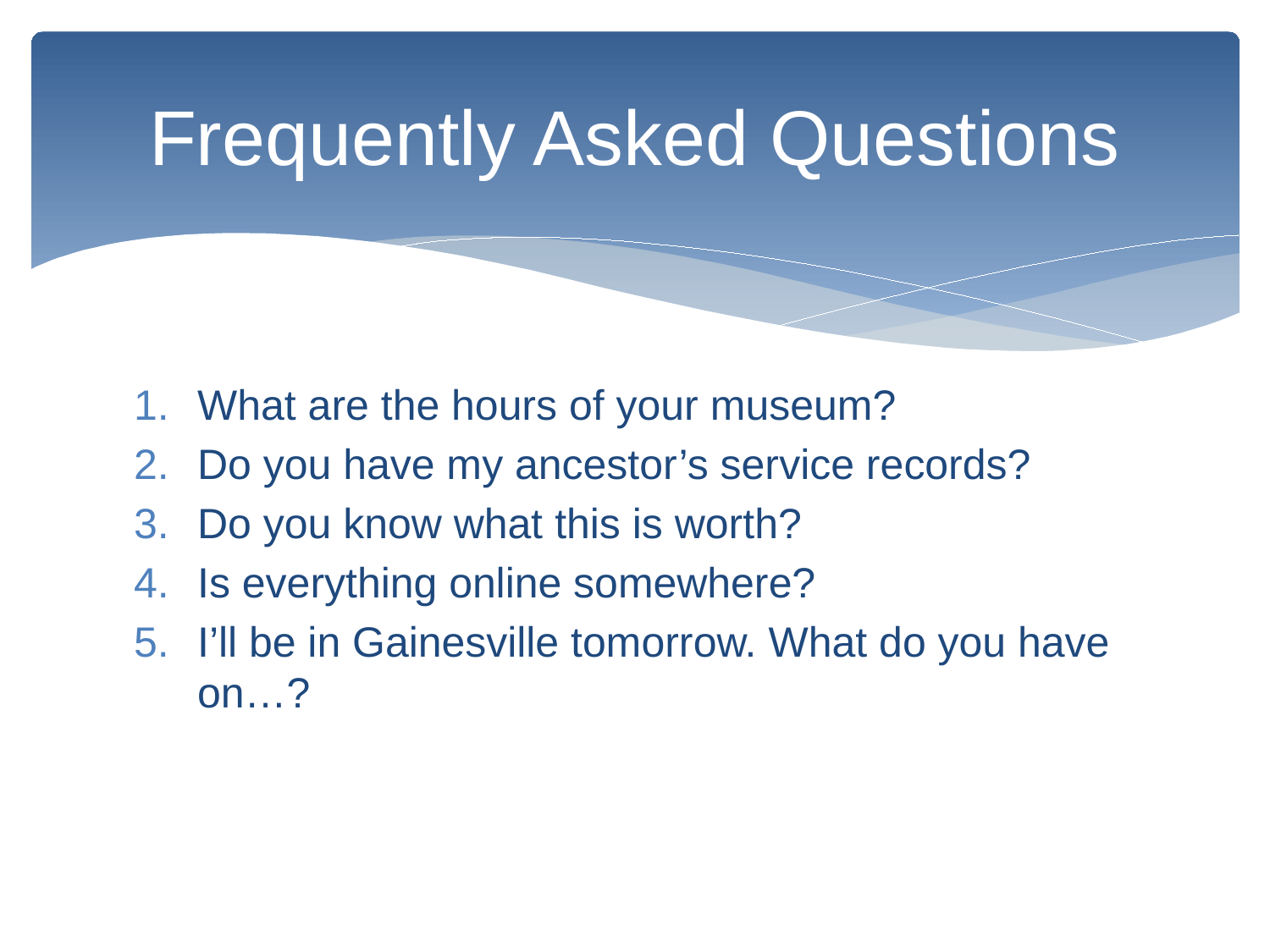

# Frequently Asked Questions
What are the hours of your museum?
Do you have my ancestor’s service records?
Do you know what this is worth?
Is everything online somewhere?
I’ll be in Gainesville tomorrow. What do you have on…?